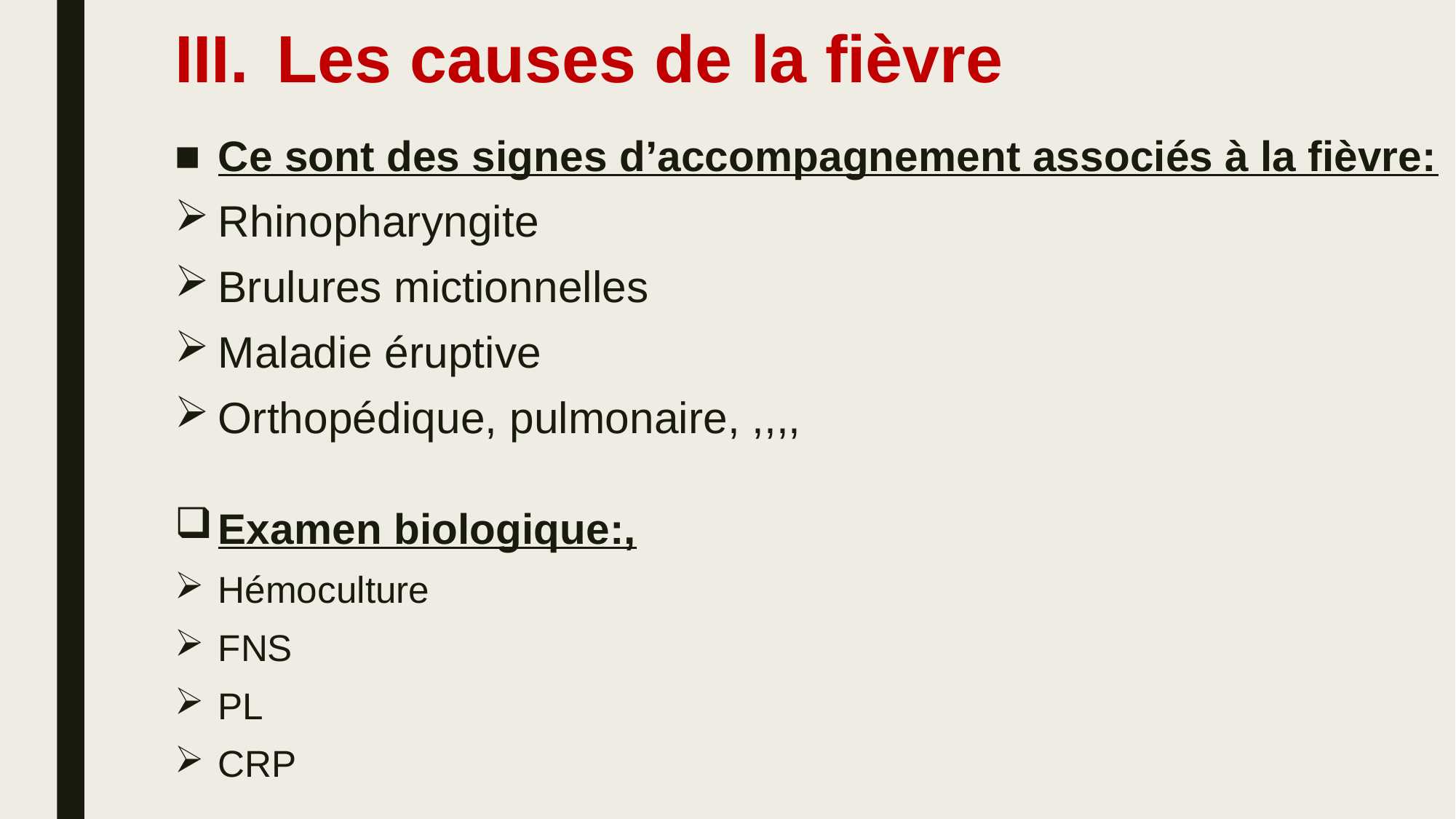

# Les causes de la fièvre
Ce sont des signes d’accompagnement associés à la fièvre:
Rhinopharyngite
Brulures mictionnelles
Maladie éruptive
Orthopédique, pulmonaire, ,,,,

Examen biologique:,
Hémoculture
FNS
PL
CRP